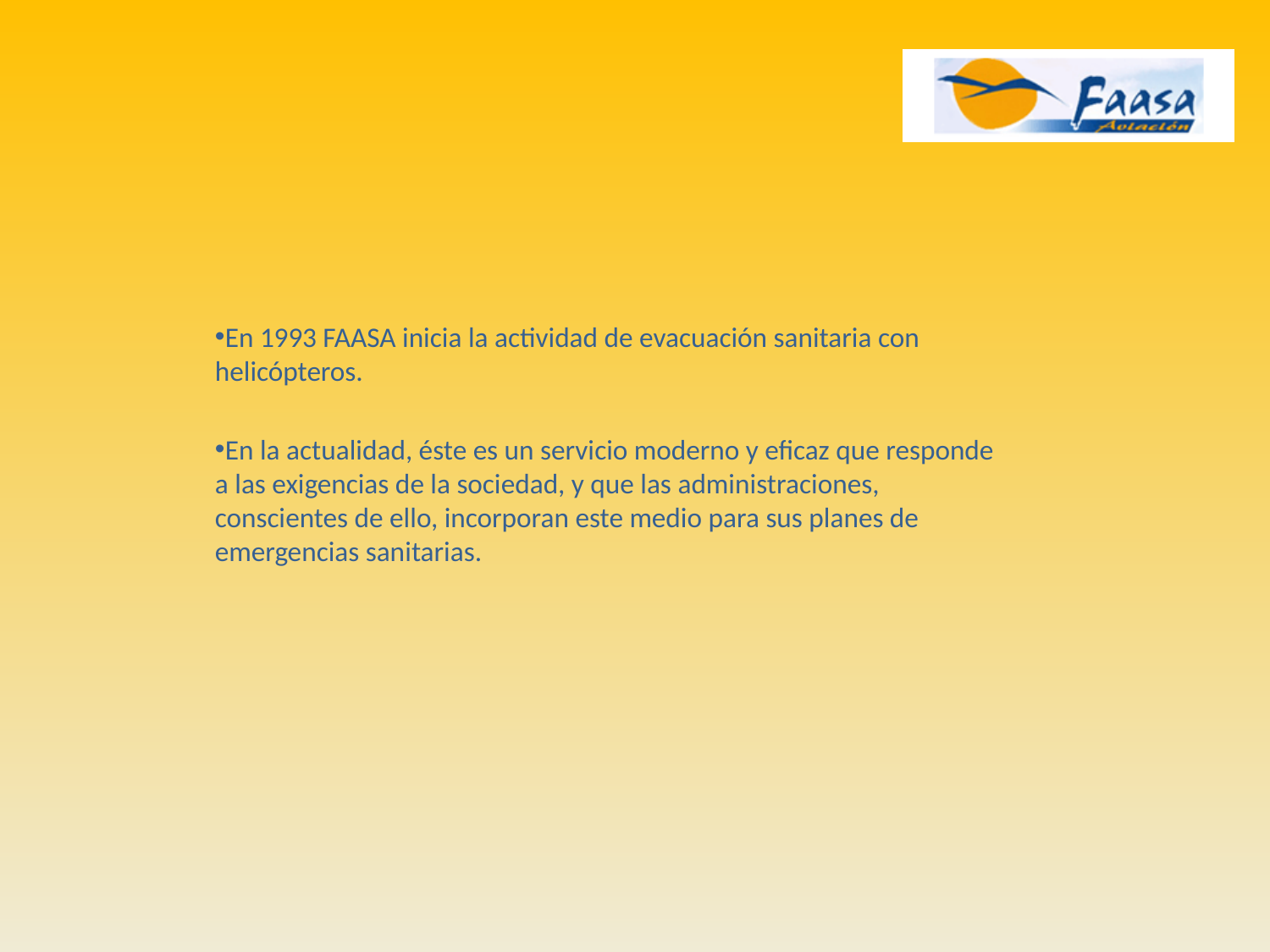

En 1993 FAASA inicia la actividad de evacuación sanitaria con helicópteros.

En la actualidad, éste es un servicio moderno y eficaz que responde a las exigencias de la sociedad, y que las administraciones, conscientes de ello, incorporan este medio para sus planes de emergencias sanitarias.